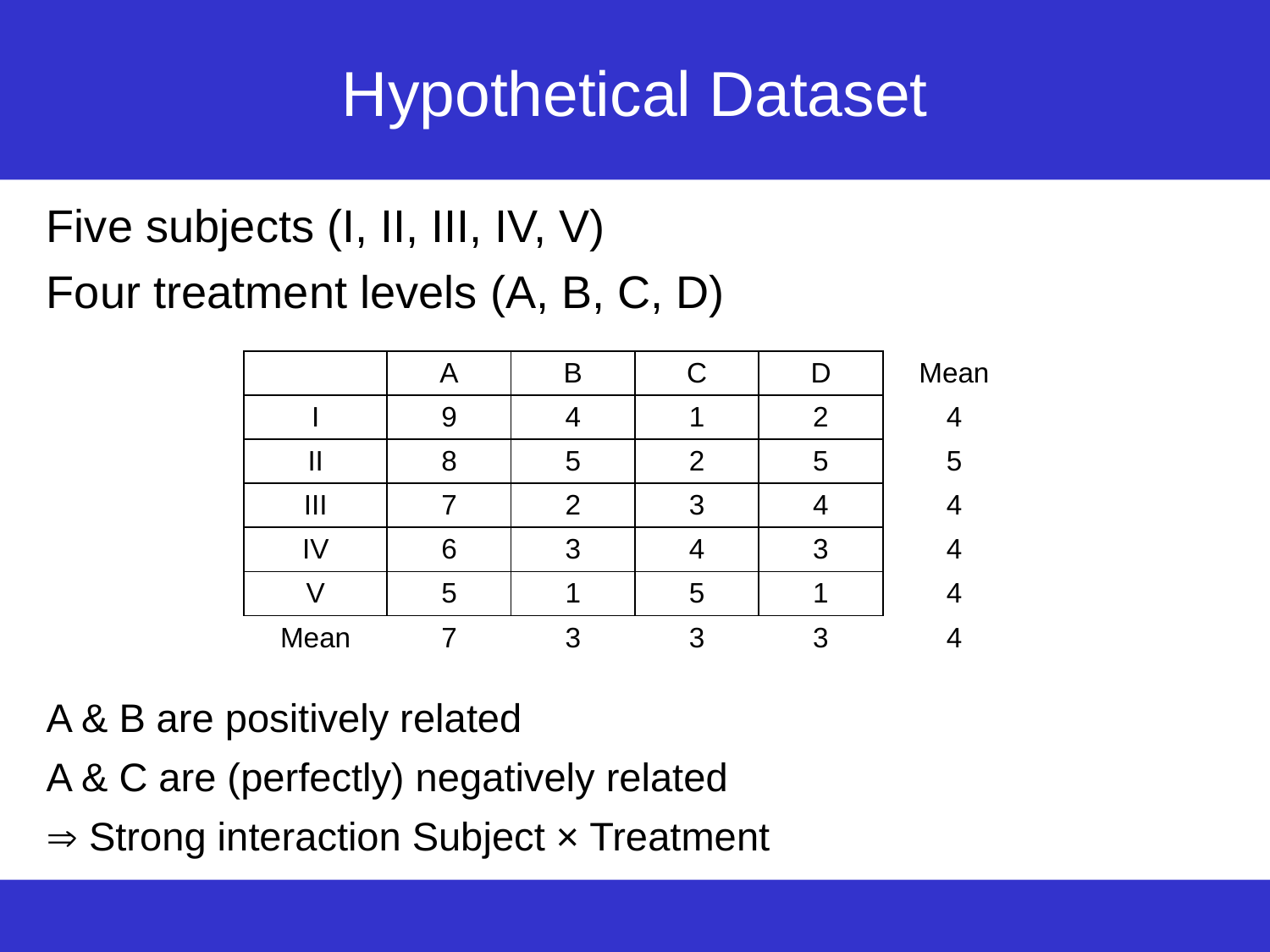

# Hypothetical Dataset
Five subjects (I, II, III, IV, V)
Four treatment levels (A, B, C, D)
|  | A | B | C | D | Mean |
| --- | --- | --- | --- | --- | --- |
| I | 9 | 4 | 1 | 2 | 4 |
| II | 8 | 5 | 2 | 5 | 5 |
| III | 7 | 2 | 3 | 4 | 4 |
| IV | 6 | 3 | 4 | 3 | 4 |
| V | 5 | 1 | 5 | 1 | 4 |
| Mean | 7 | 3 | 3 | 3 | 4 |
A & B are positively related
A & C are (perfectly) negatively related
⇒ Strong interaction Subject × Treatment